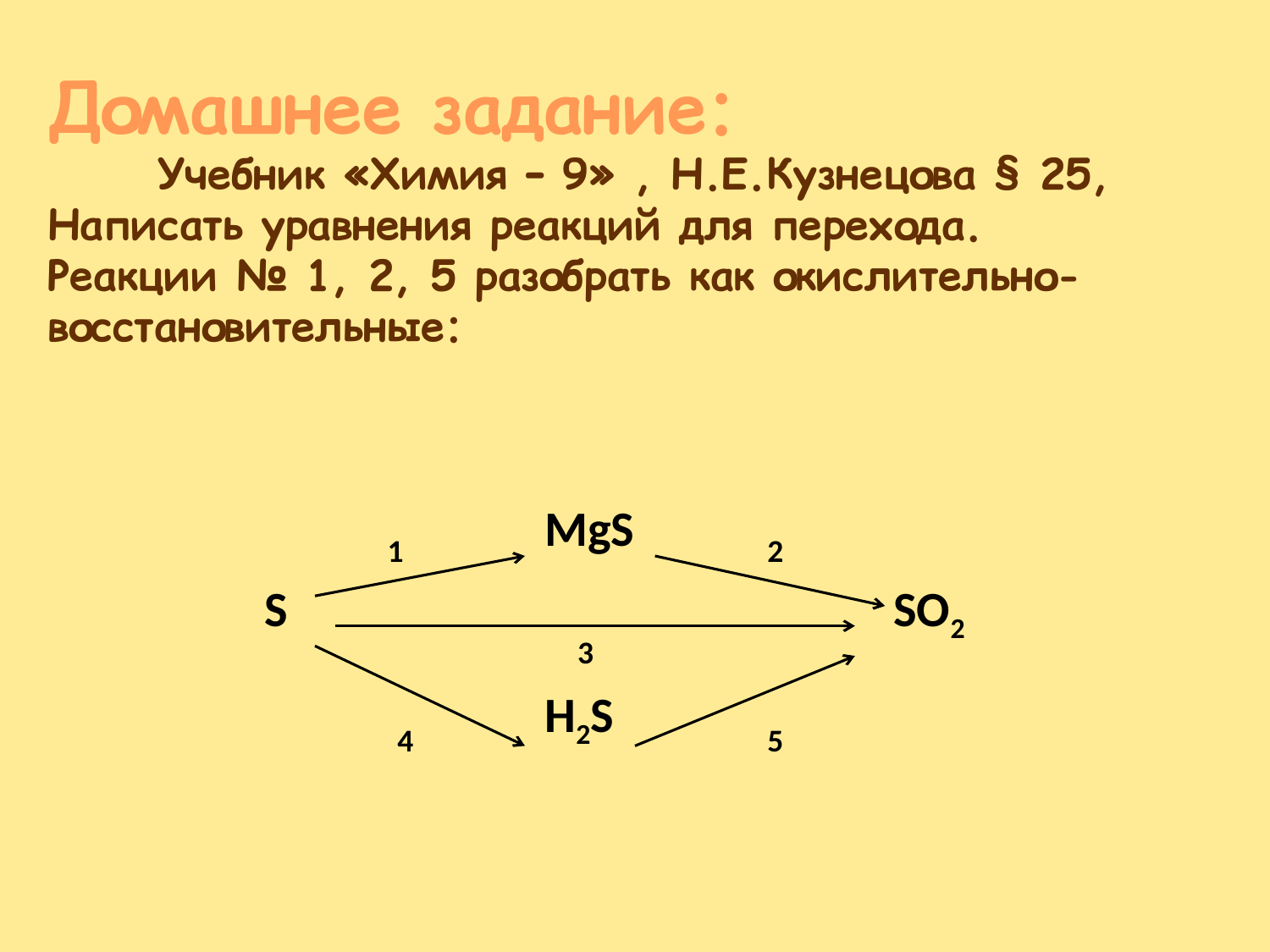

Домашнее задание:
      Учебник «Химия – 9» , Н.Е.Кузнецова § 25,
Написать уравнения реакций для перехода.
Реакции № 1, 2, 5 разобрать как окислительно-восстановительные:
| MgS |
| --- |
| S SO2 |
| H2S |
1
2
3
4
5